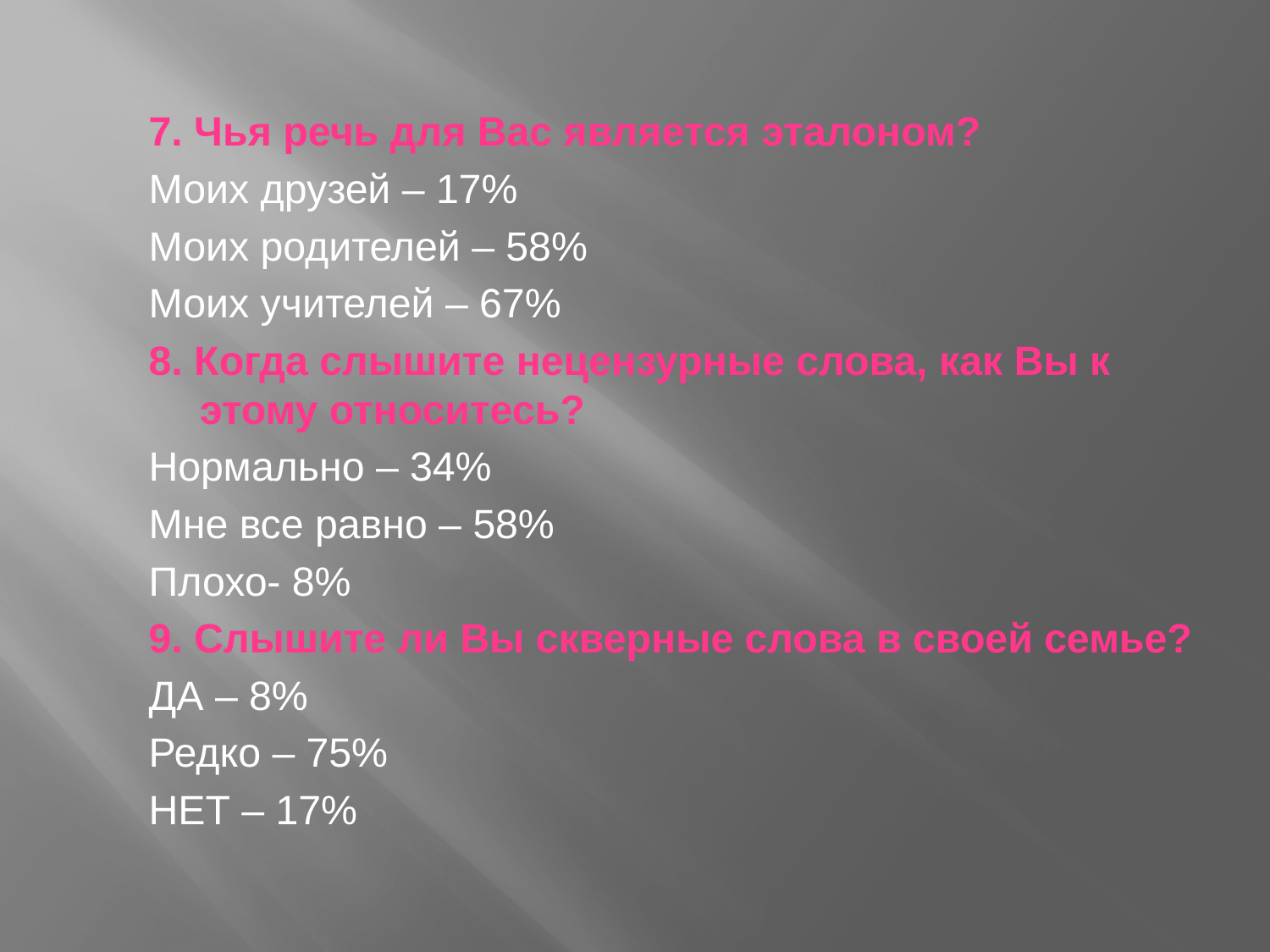

#
7. Чья речь для Вас является эталоном?
Моих друзей – 17%
Моих родителей – 58%
Моих учителей – 67%
8. Когда слышите нецензурные слова, как Вы к этому относитесь?
Нормально – 34%
Мне все равно – 58%
Плохо- 8%
9. Слышите ли Вы скверные слова в своей семье?
ДА – 8%
Редко – 75%
НЕТ – 17%